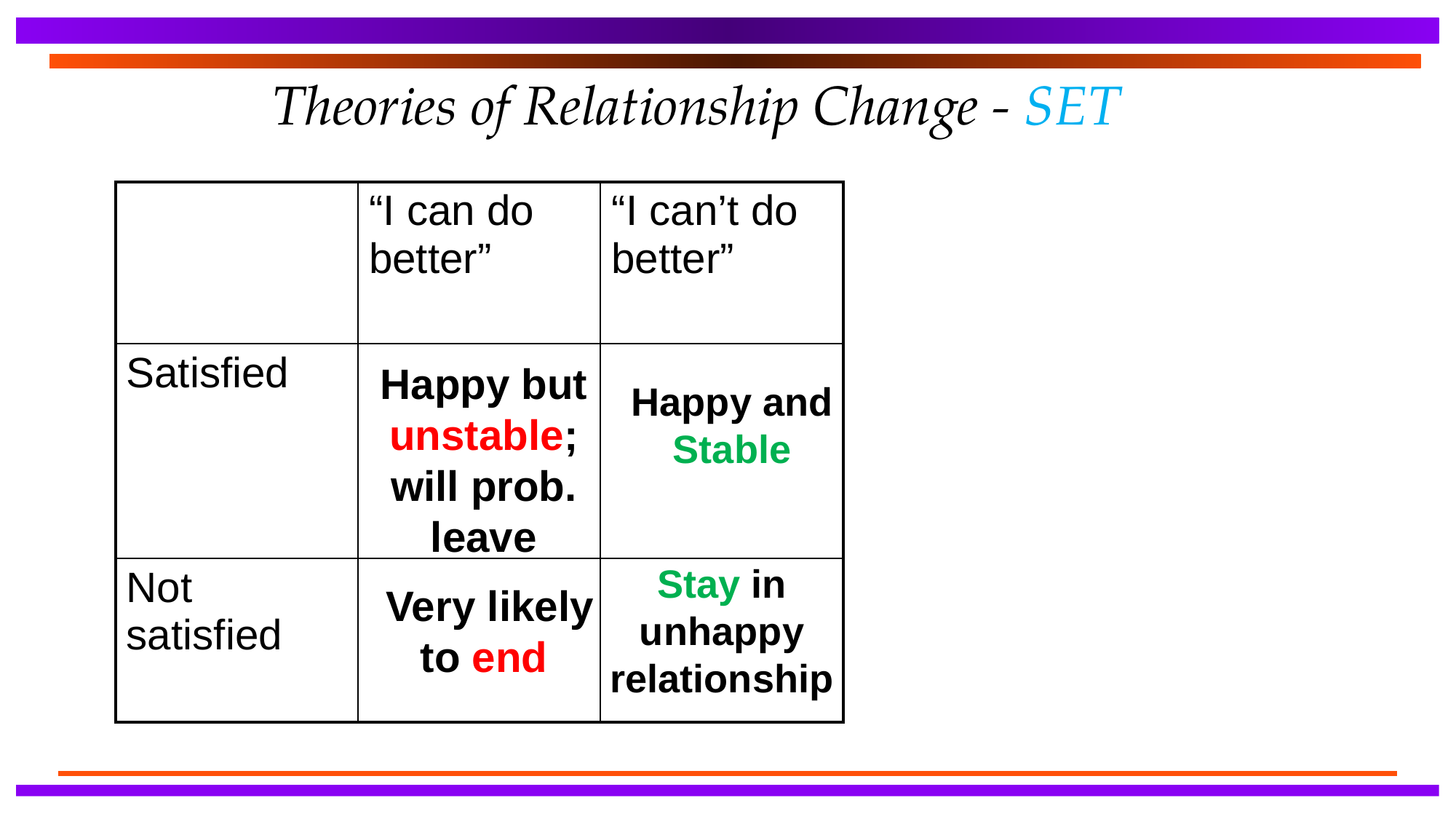

Theories of Relationship Change - SET
|  | “I can do better” | “I can’t do better” |
| --- | --- | --- |
| Satisfied |  |  |
| Not satisfied |  |  |
Happy but unstable; will prob. leave

Happy and Stable

Stay in unhappy relationship

Very likely to end